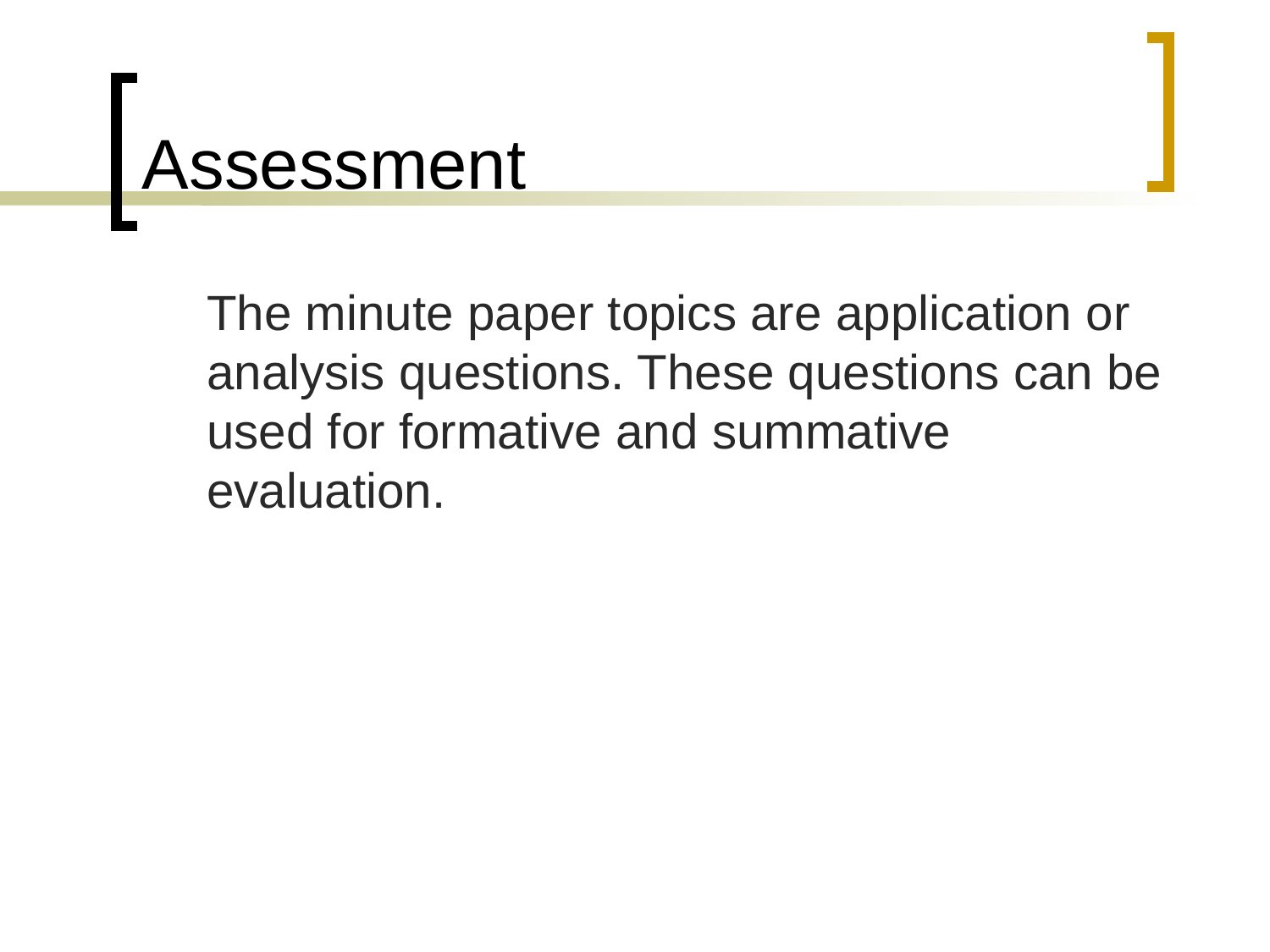

# Assessment
	The minute paper topics are application or analysis questions. These questions can be used for formative and summative evaluation.